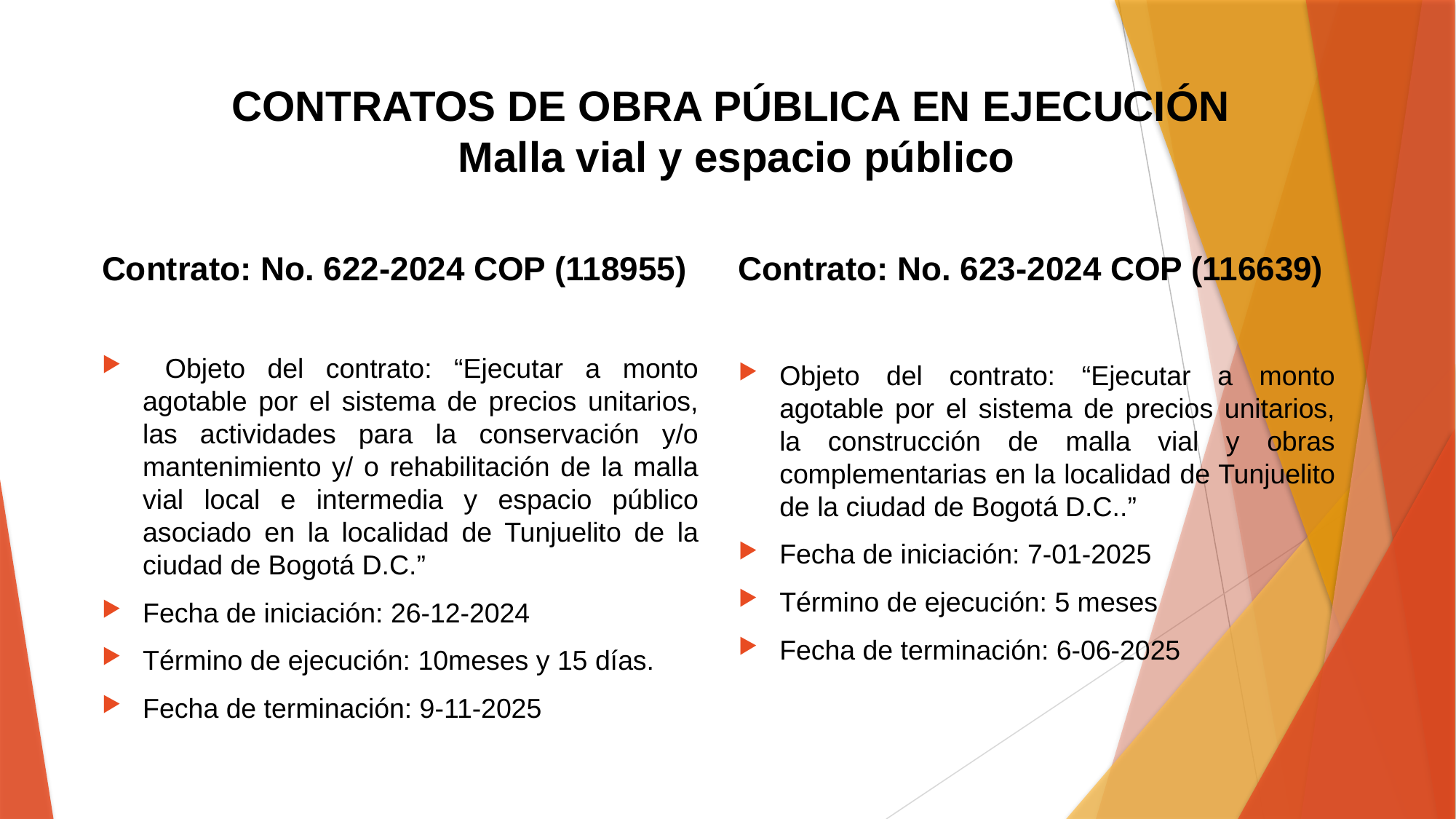

CONTRATOS DE OBRA PÚBLICA EN EJECUCIÓN
Malla vial y espacio público
Contrato: No. 622-2024 COP (118955)

 Objeto del contrato: “Ejecutar a monto agotable por el sistema de precios unitarios, las actividades para la conservación y/o mantenimiento y/ o rehabilitación de la malla vial local e intermedia y espacio público asociado en la localidad de Tunjuelito de la ciudad de Bogotá D.C.”
Fecha de iniciación: 26-12-2024
Término de ejecución: 10meses y 15 días.
Fecha de terminación: 9-11-2025
Contrato: No. 623-2024 COP (116639)

Objeto del contrato: “Ejecutar a monto agotable por el sistema de precios unitarios, la construcción de malla vial y obras complementarias en la localidad de Tunjuelito de la ciudad de Bogotá D.C..”
Fecha de iniciación: 7-01-2025
Término de ejecución: 5 meses
Fecha de terminación: 6-06-2025